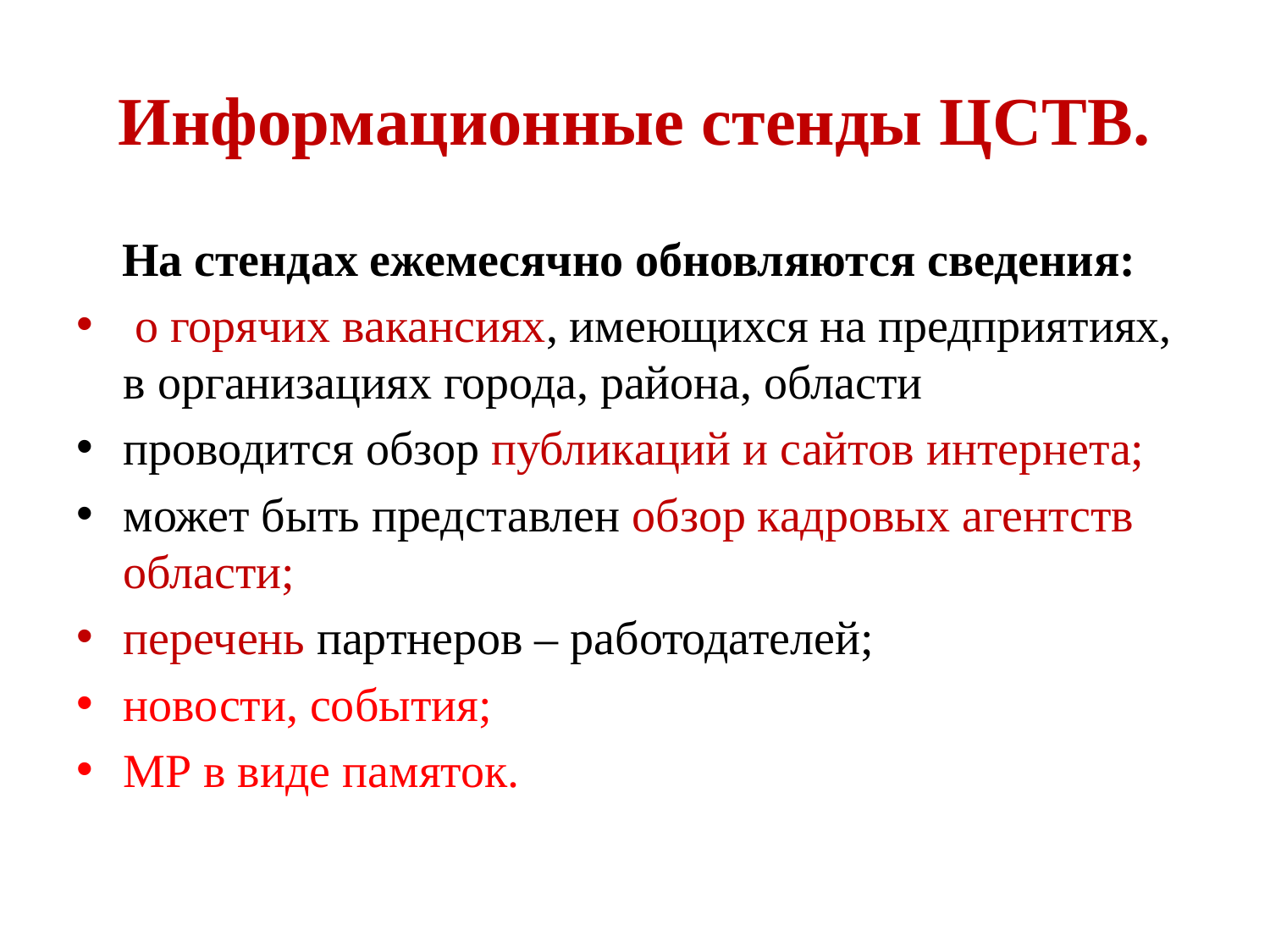

# Информационные стенды ЦСТВ.
На стендах ежемесячно обновляются сведения:
 о горячих вакансиях, имеющихся на предприятиях, в организациях города, района, области
проводится обзор публикаций и сайтов интернета;
может быть представлен обзор кадровых агентств области;
перечень партнеров – работодателей;
новости, события;
МР в виде памяток.